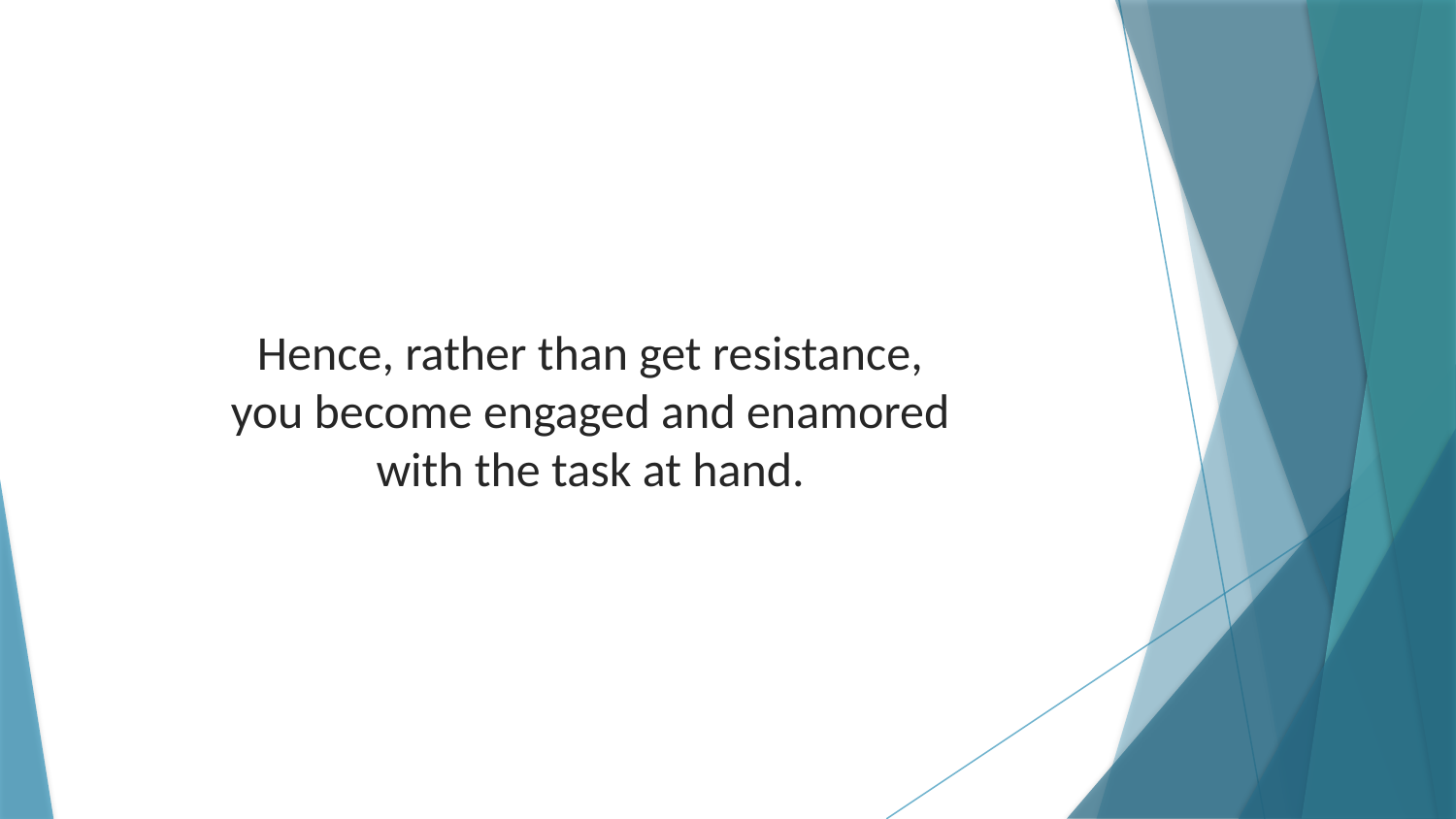

Hence, rather than get resistance, you become engaged and enamored with the task at hand.